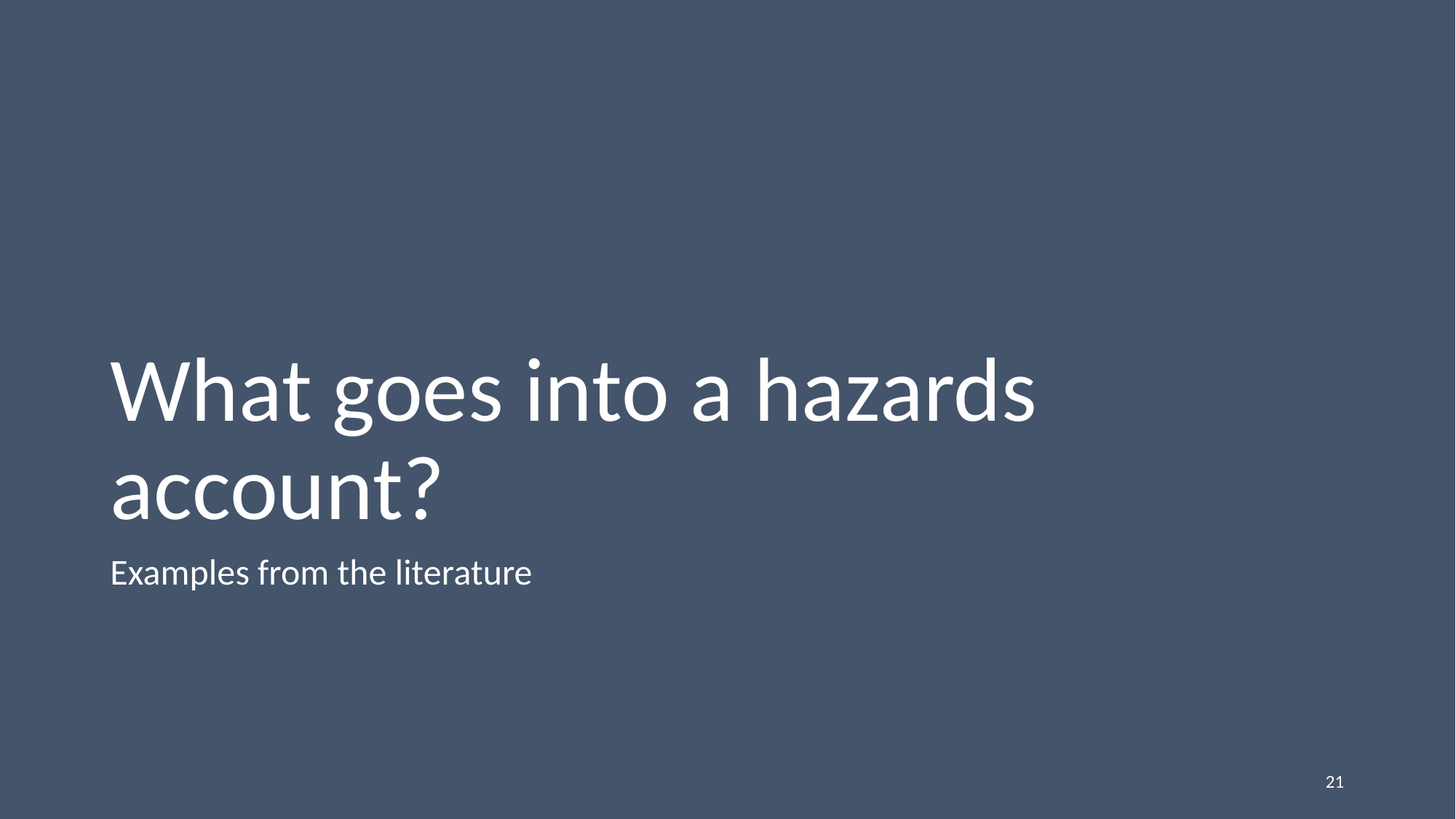

# What goes into a hazards account?
Examples from the literature
21